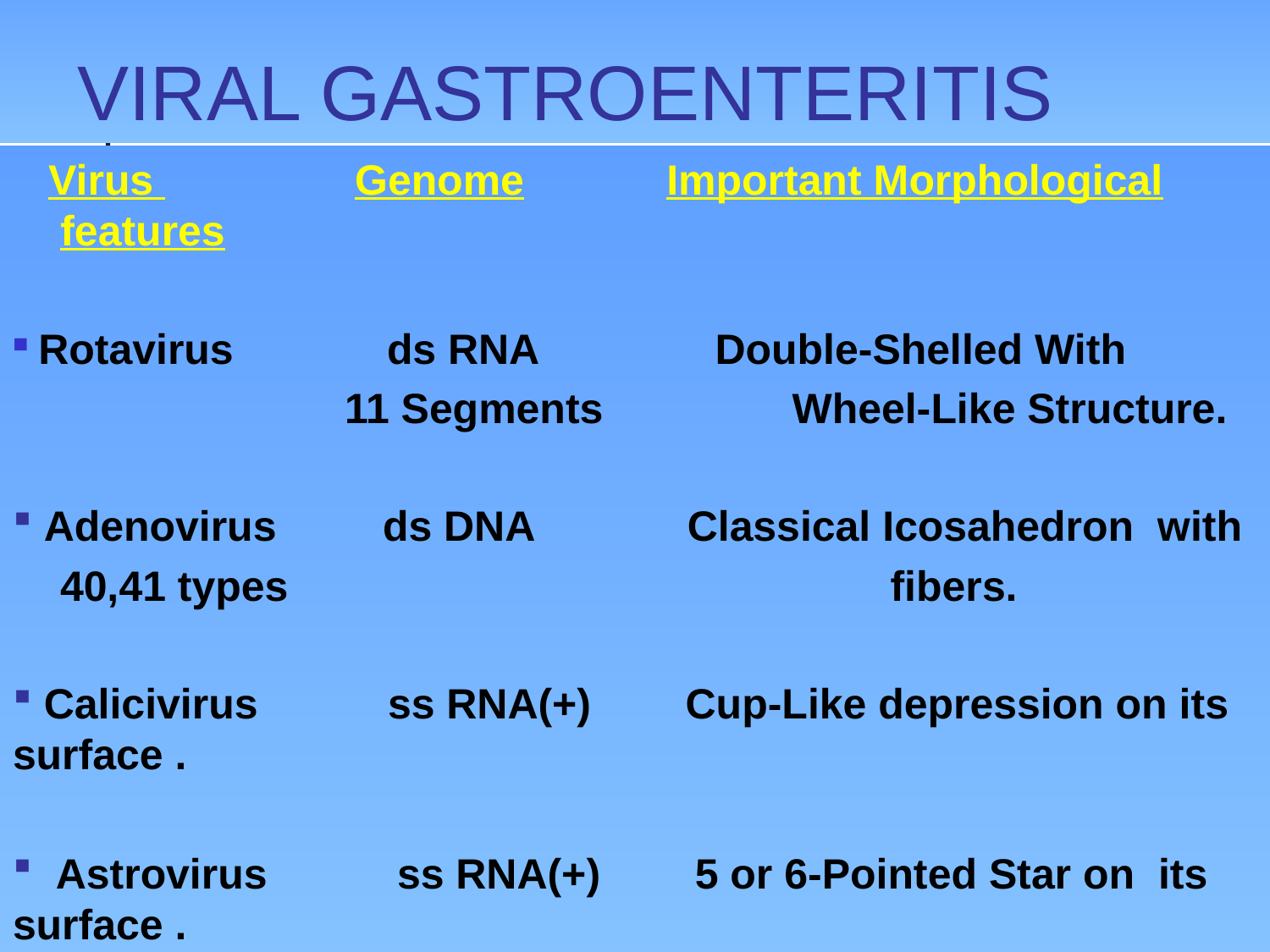

# VIRAL GASTROENTERITIS
   Virus                 Genome            Important Morphological features

 Rotavirus             ds RNA               Double-Shelled With
                            11 Segments                Wheel-Like Structure.

 Adenovirus         ds DNA             Classical Icosahedron  with
    40,41 types                                                   fibers.

 Calicivirus           ss RNA(+)        Cup-Like depression on its surface .

  Astrovirus           ss RNA(+)        5 or 6-Pointed Star on  its surface .